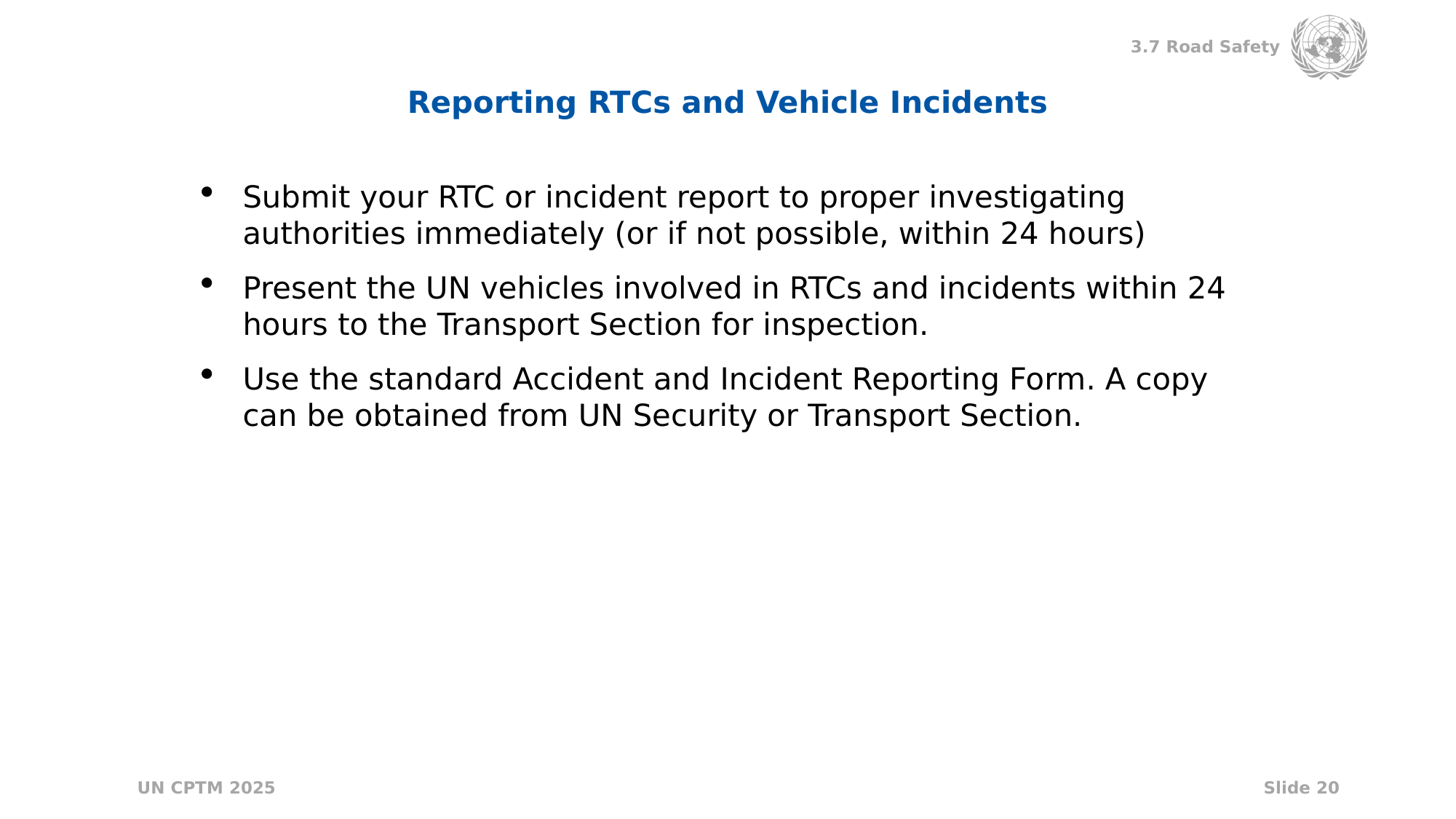

Reporting RTCs and Vehicle Incidents
Submit your RTC or incident report to proper investigating authorities immediately (or if not possible, within 24 hours)
Present the UN vehicles involved in RTCs and incidents within 24 hours to the Transport Section for inspection.
Use the standard Accident and Incident Reporting Form. A copy can be obtained from UN Security or Transport Section.